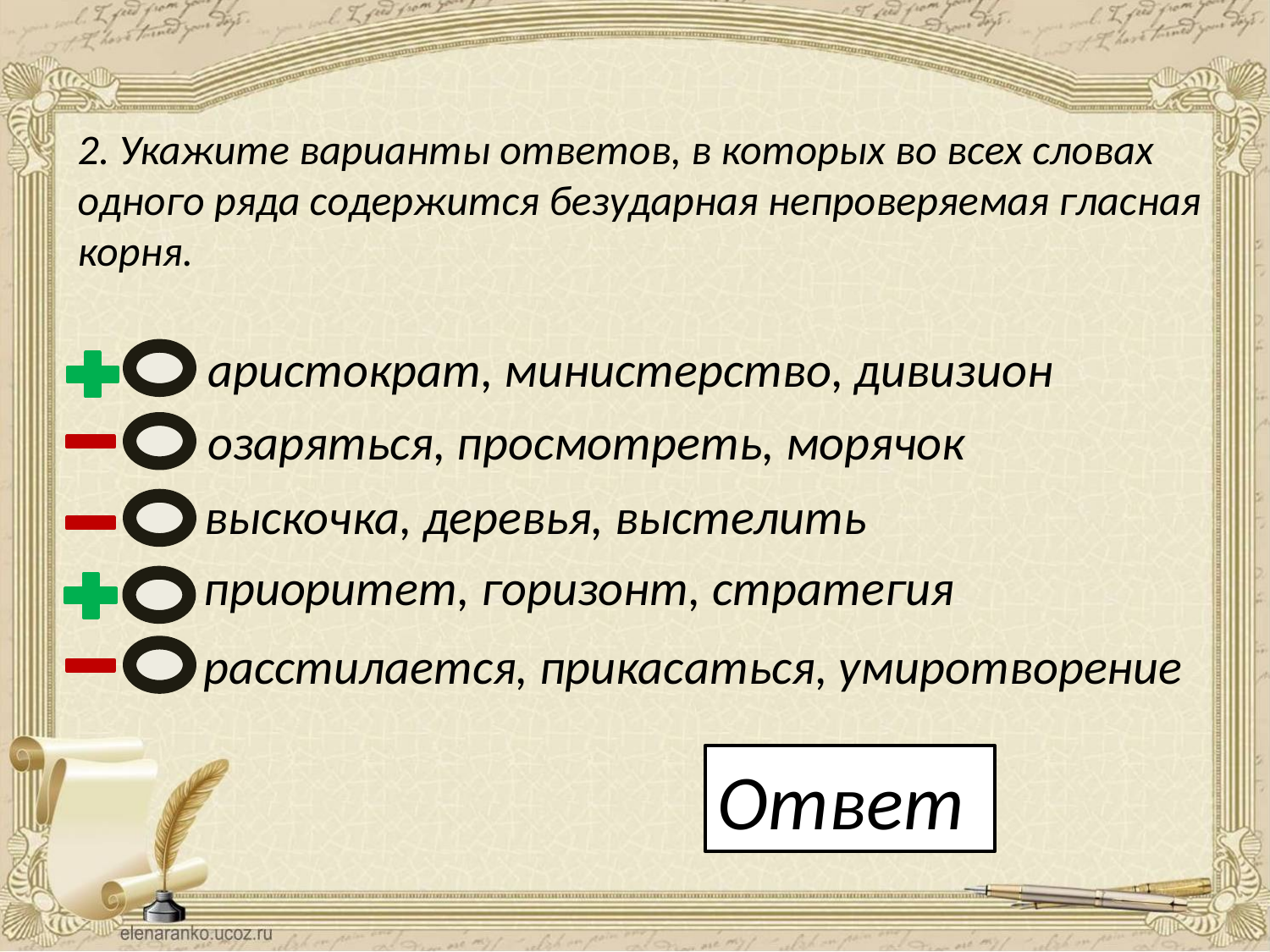

2. Укажите варианты ответов, в которых во всех словах одного ряда содержится безударная непроверяемая гласная корня.
аристократ, министерство, дивизион

озаряться, просмотреть, морячок

выскочка, деревья, выстелить

приоритет, горизонт, стратегия

расстилается, прикасаться, умиротворение

Ответ